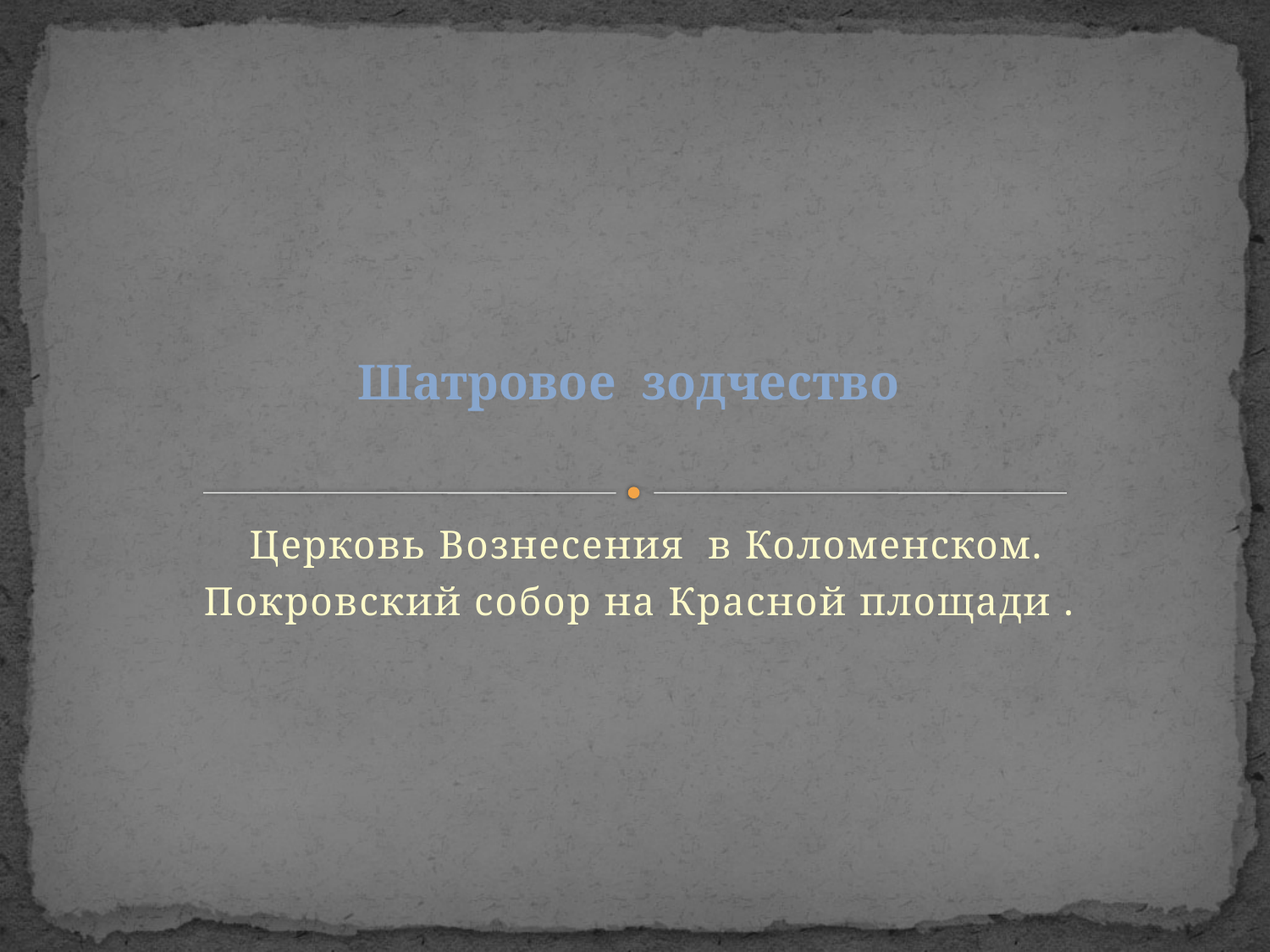

# Шатровое  зодчество
 Церковь Вознесения  в Коломенском.
Покровский собор на Красной площади .